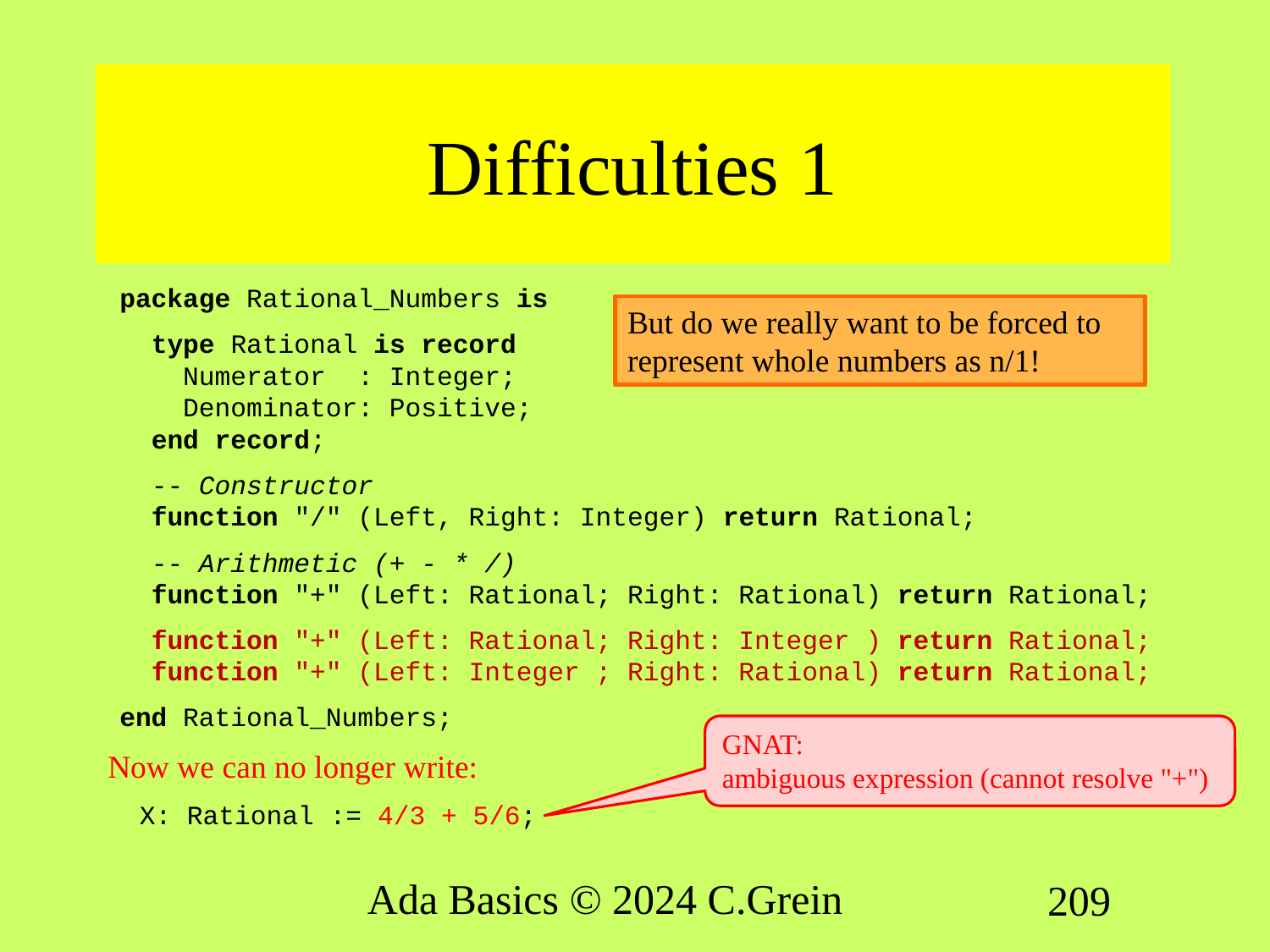

# Difficulties 1
package Rational_Numbers is
  type Rational is record
    Numerator  : Integer;
    Denominator: Positive;
  end record;
  -- Constructor
  function "/" (Left, Right: Integer) return Rational;
  -- Arithmetic (+ - * /)
  function "+" (Left: Rational; Right: Rational) return Rational;
  function "+" (Left: Rational; Right: Integer ) return Rational;
  function "+" (Left: Integer ; Right: Rational) return Rational;
end Rational_Numbers;
Now we can no longer write:
  X: Rational := 4/3 + 5/6;
But do we really want to be forced to represent whole numbers as n/1!
GNAT:
ambiguous expression (cannot resolve "+")
Ada Basics © 2024 C.Grein
209